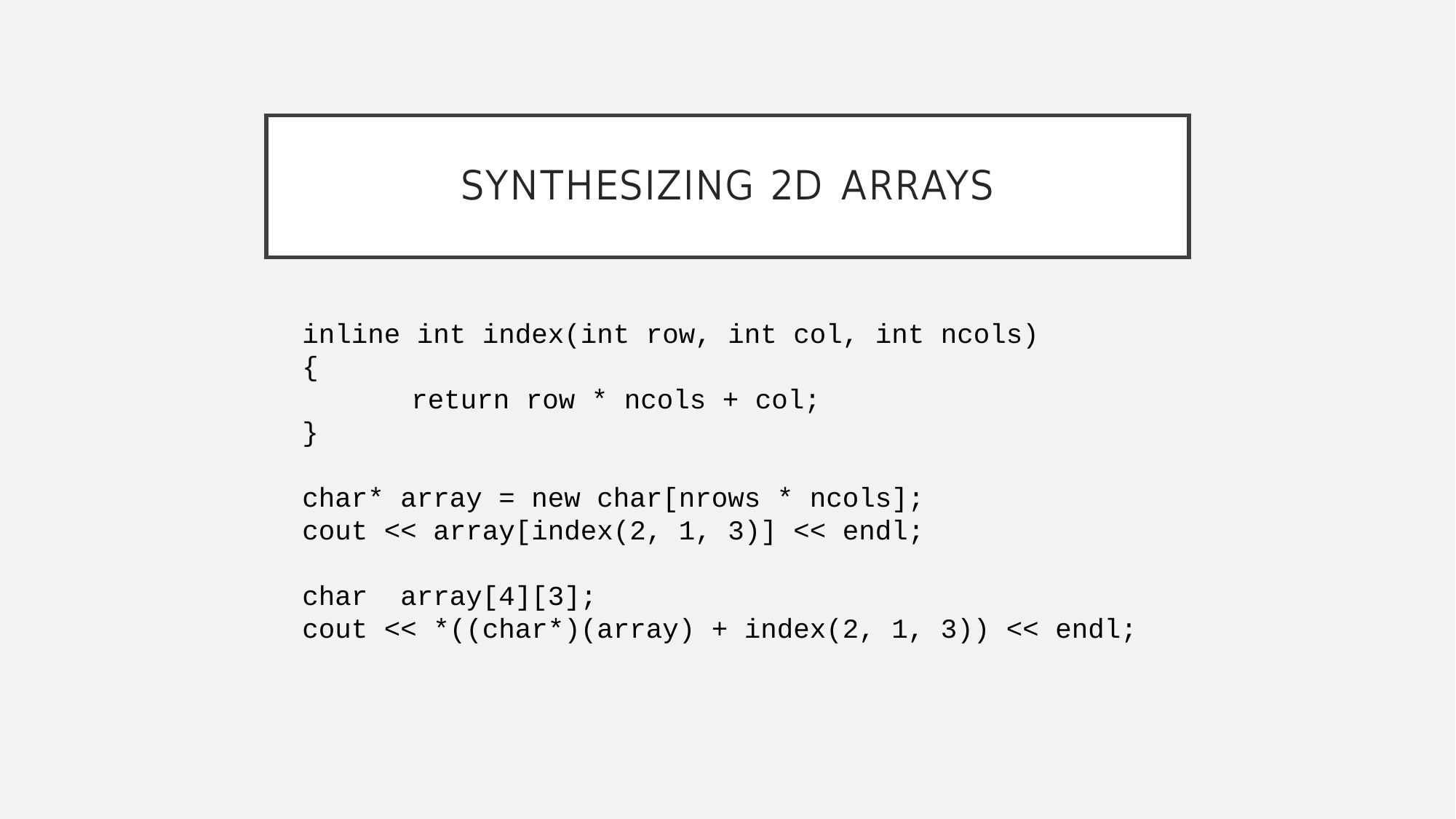

# Synthesizing 2D arrays
inline int index(int row, int col, int ncols)
{
	return row * ncols + col;
}

char* array = new char[nrows * ncols];
cout << array[index(2, 1, 3)] << endl;

char  array[4][3];
cout << *((char*)(array) + index(2, 1, 3)) << endl;